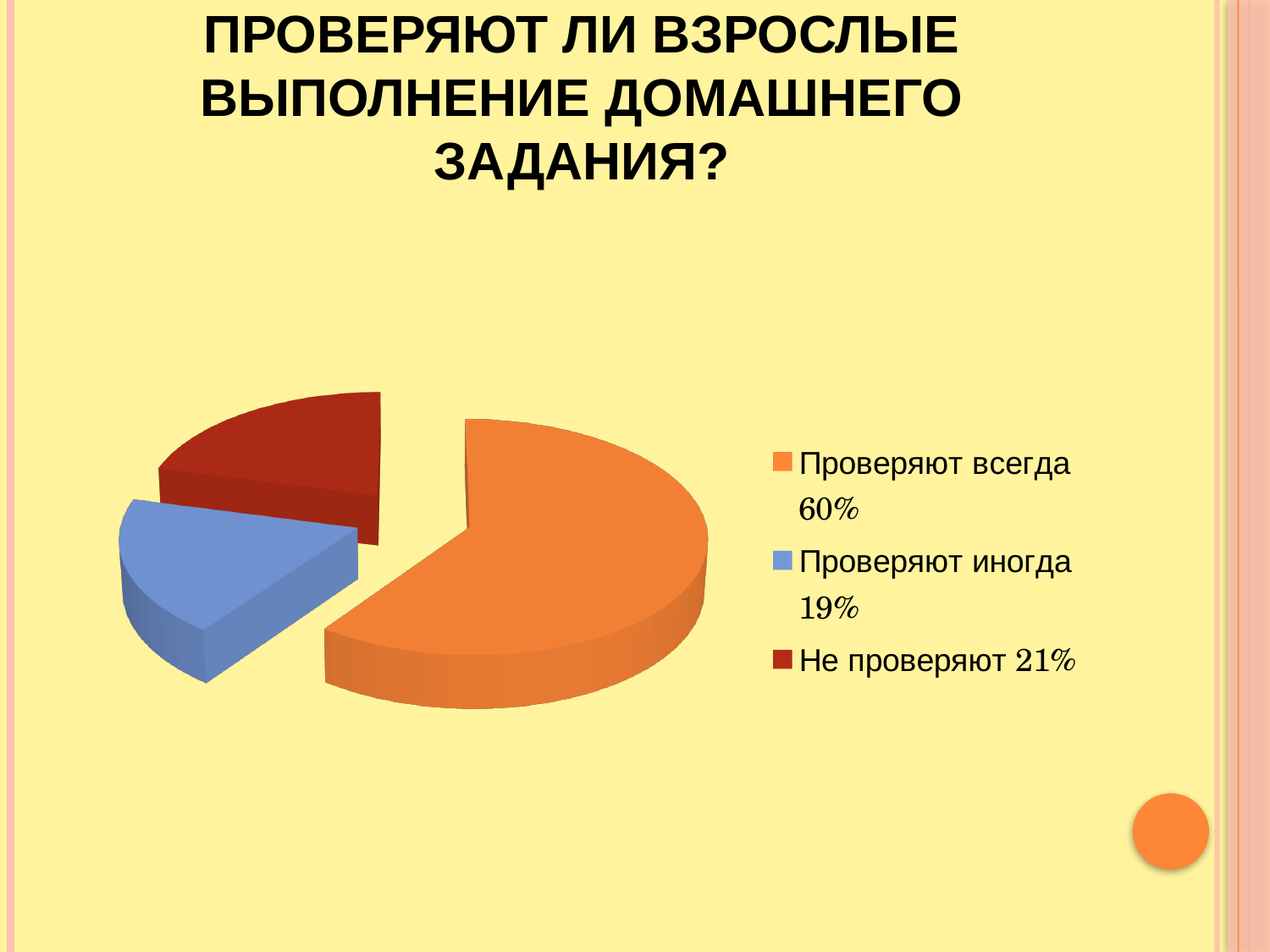

# Проверяют ли взрослые выполнение домашнего задания?

[unsupported chart]